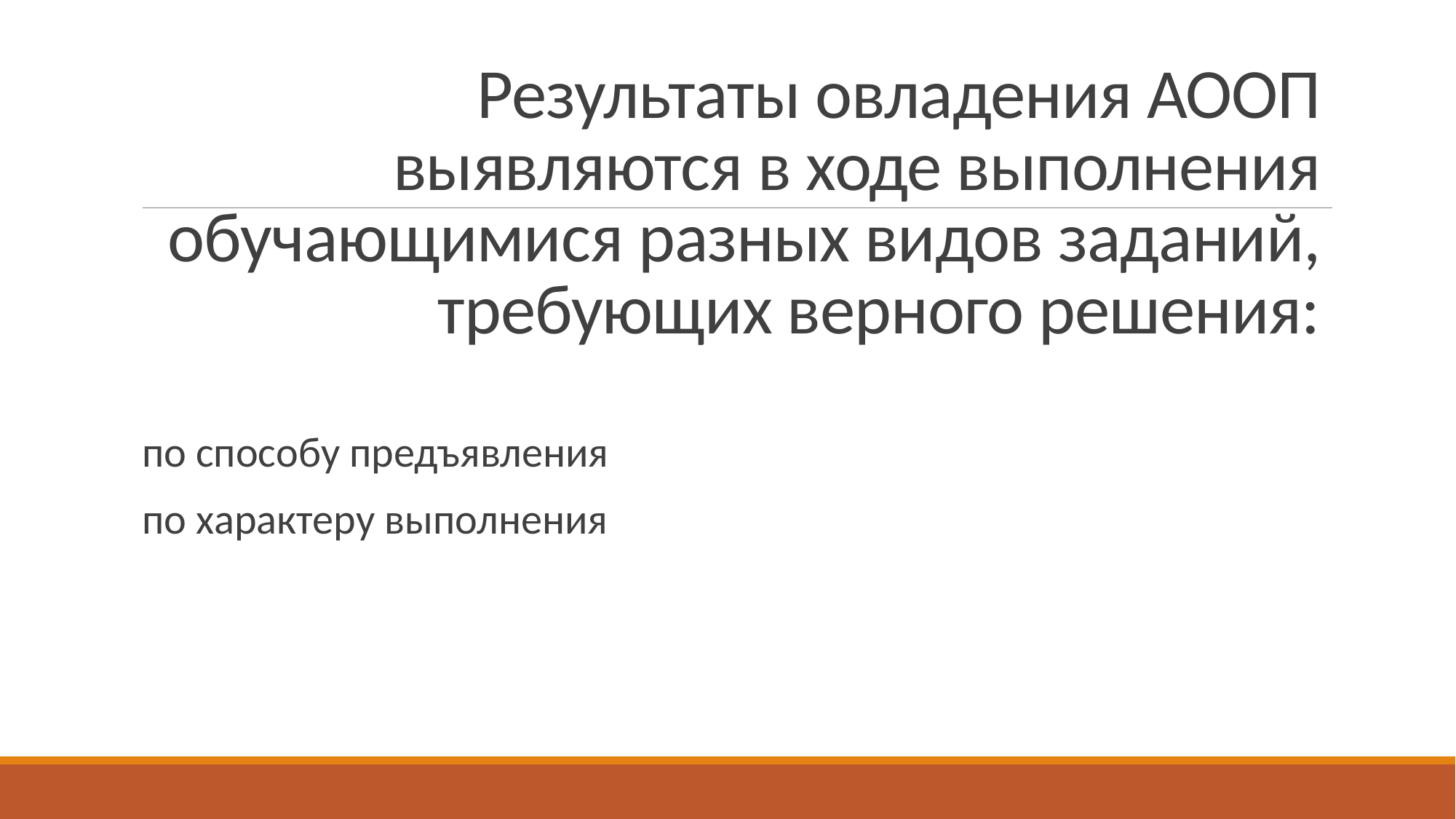

# Результаты овладения АООП выявляются в ходе выполнения обучающимися разных видов заданий, требующих верного решения:
по способу предъявления
по характеру выполнения